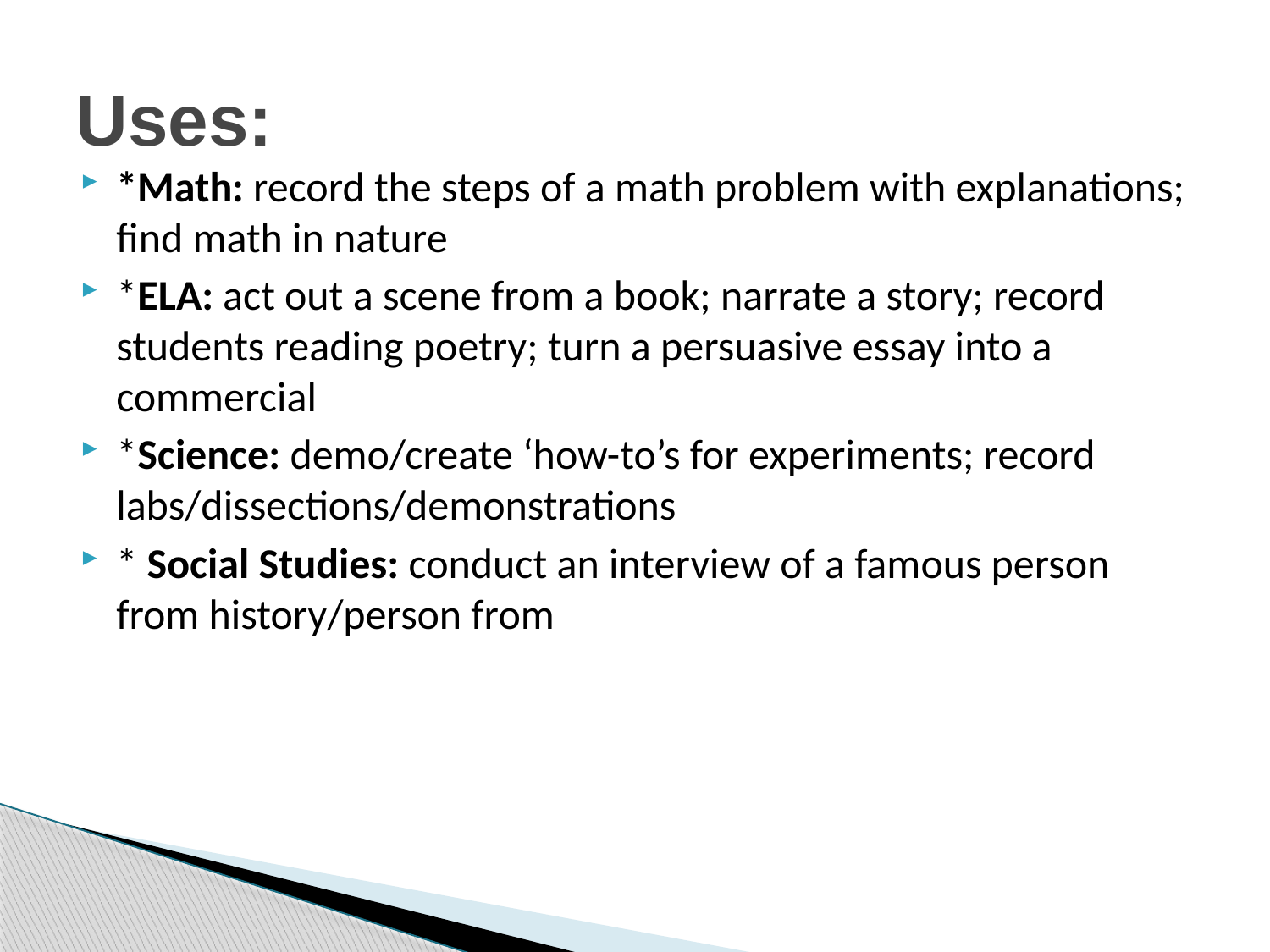

# Uses:

*Math: record the steps of a math problem with explanations; find math in nature
*ELA: act out a scene from a book; narrate a story; record students reading poetry; turn a persuasive essay into a commercial
*Science: demo/create ‘how-to’s for experiments; record labs/dissections/demonstrations
* Social Studies: conduct an interview of a famous person from history/person from